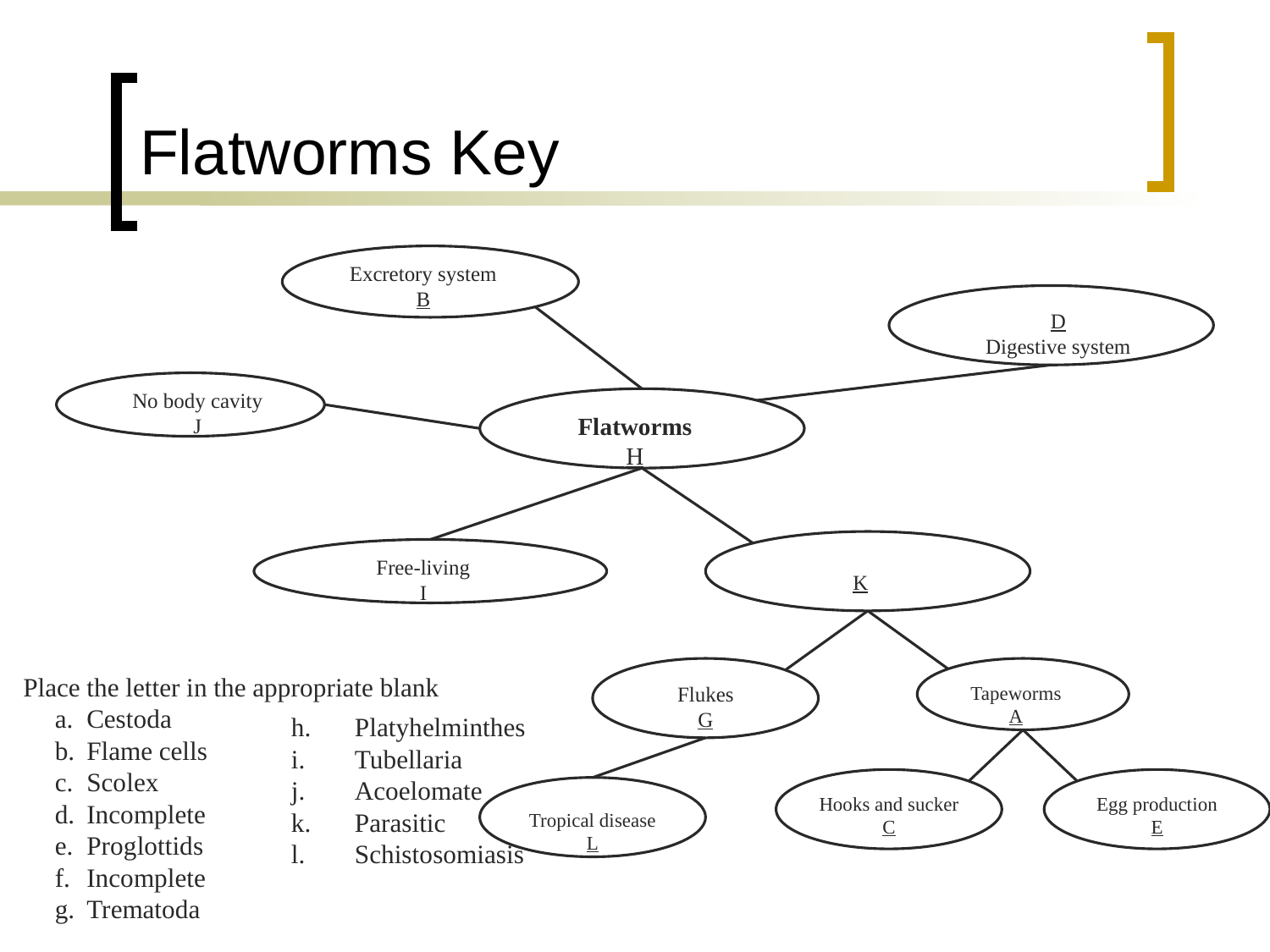

Flatworms Key

Excretory system
B

D
Digestive system

No body cavity
J

Flatworms
H

Free-living
I
K

	Place the letter in the appropriate blank
Cestoda
Flame cells
Scolex
Incomplete
Proglottids
Incomplete
Trematoda

Platyhelminthes
Tubellaria
Acoelomate
Parasitic
Schistosomiasis

Flukes
G
Tapeworms
A

Hooks and sucker
C
Egg production
E
Tropical disease
L